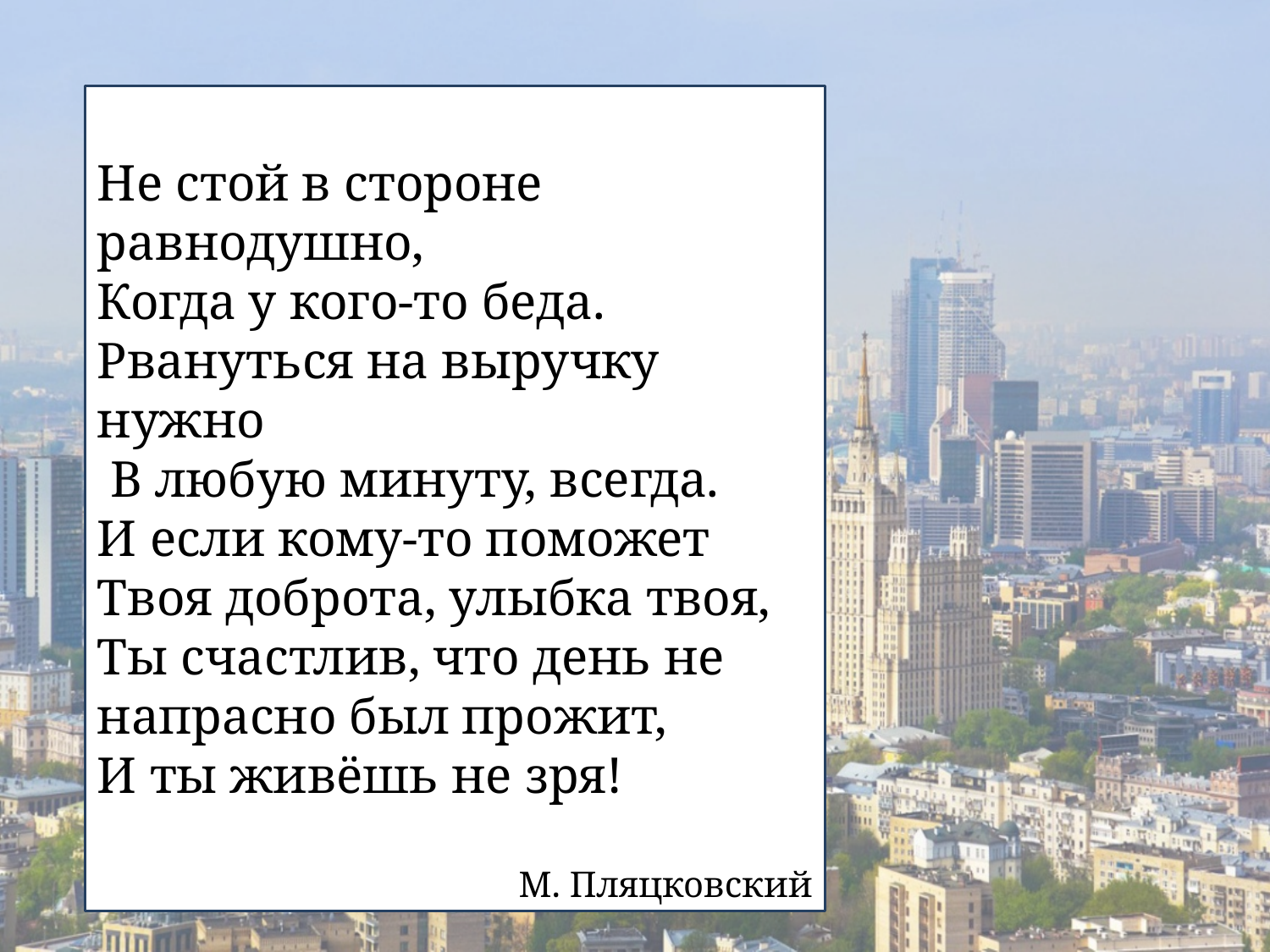

Не стой в стороне равнодушно,
Когда у кого-то беда.
Рвануться на выручку нужно
 В любую минуту, всегда.
И если кому-то поможет
Твоя доброта, улыбка твоя,
Ты счастлив, что день не напрасно был прожит,
И ты живёшь не зря!

М. Пляцковский